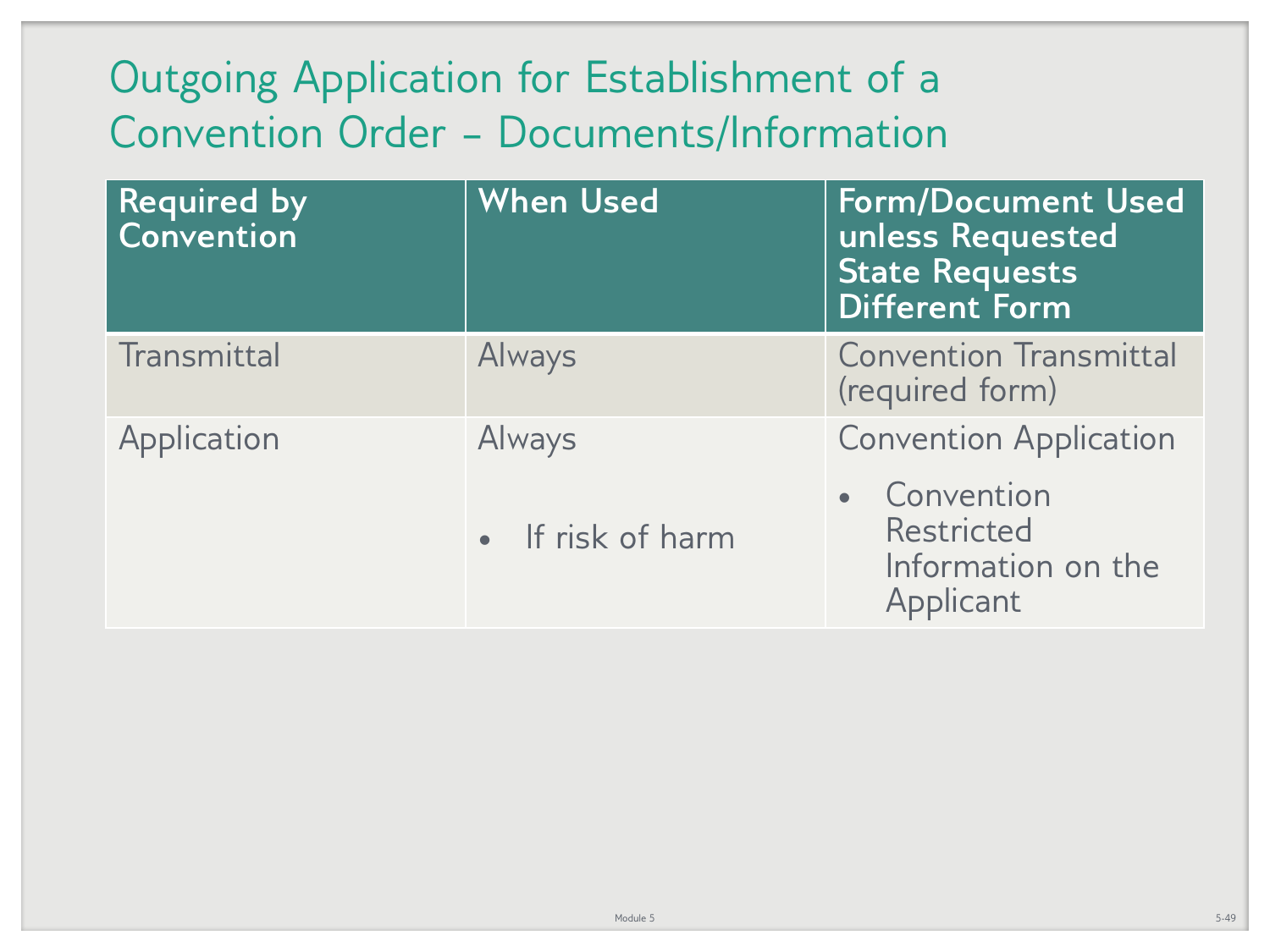

# Outgoing Application for Establishment of a Convention Order – Documents/Information
| Required by Convention | When Used | Form/Document Used unless Requested State Requests Different Form |
| --- | --- | --- |
| Transmittal | Always | Convention Transmittal (required form) |
| Application | Always If risk of harm | Convention Application Convention Restricted Information on the Applicant |
Module 5
5-49